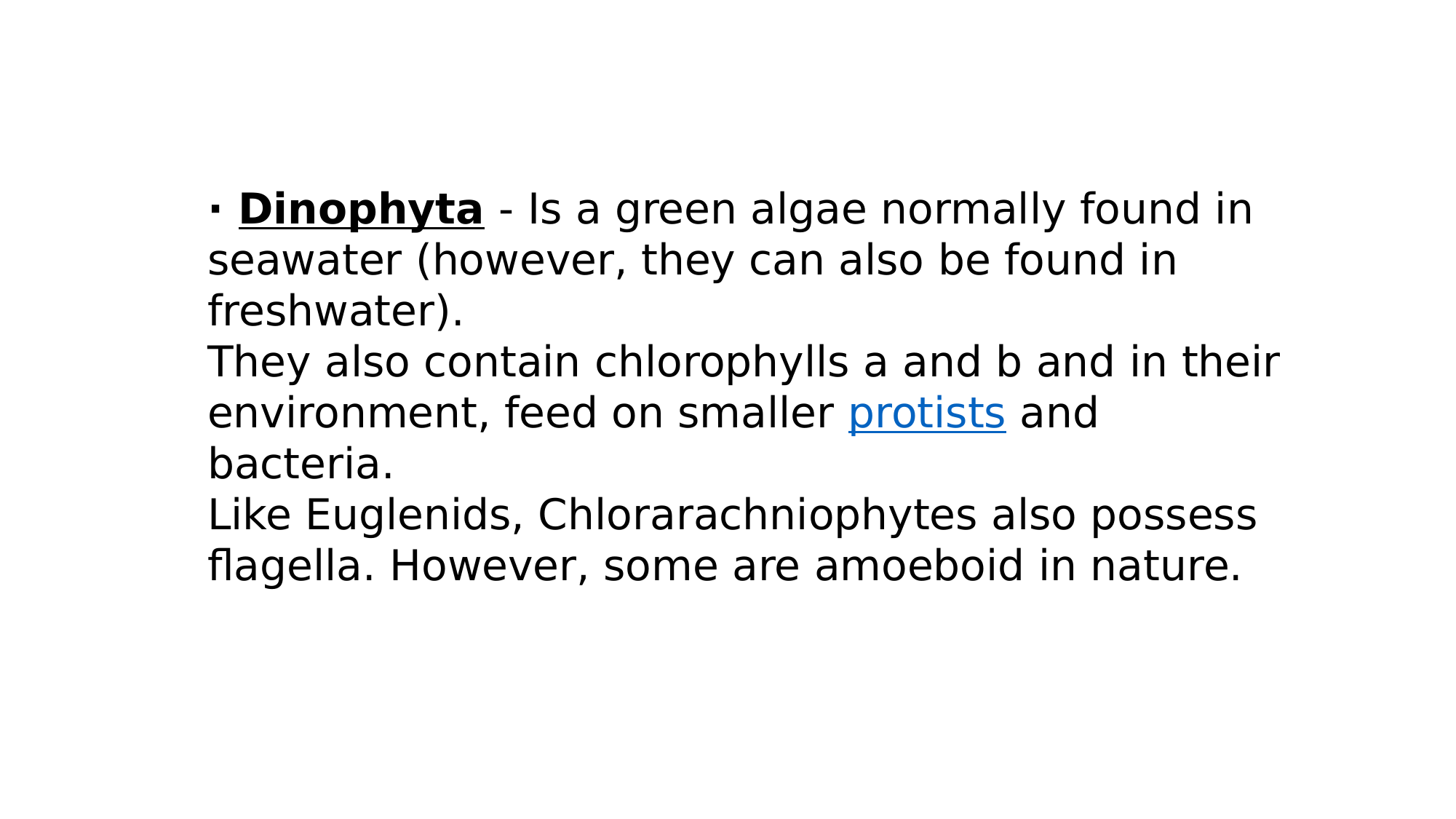

· Dinophyta - Is a green algae normally found in seawater (however, they can also be found in freshwater).
They also contain chlorophylls a and b and in their environment, feed on smaller protists and bacteria.
Like Euglenids, Chlorarachniophytes also possess flagella. However, some are amoeboid in nature.